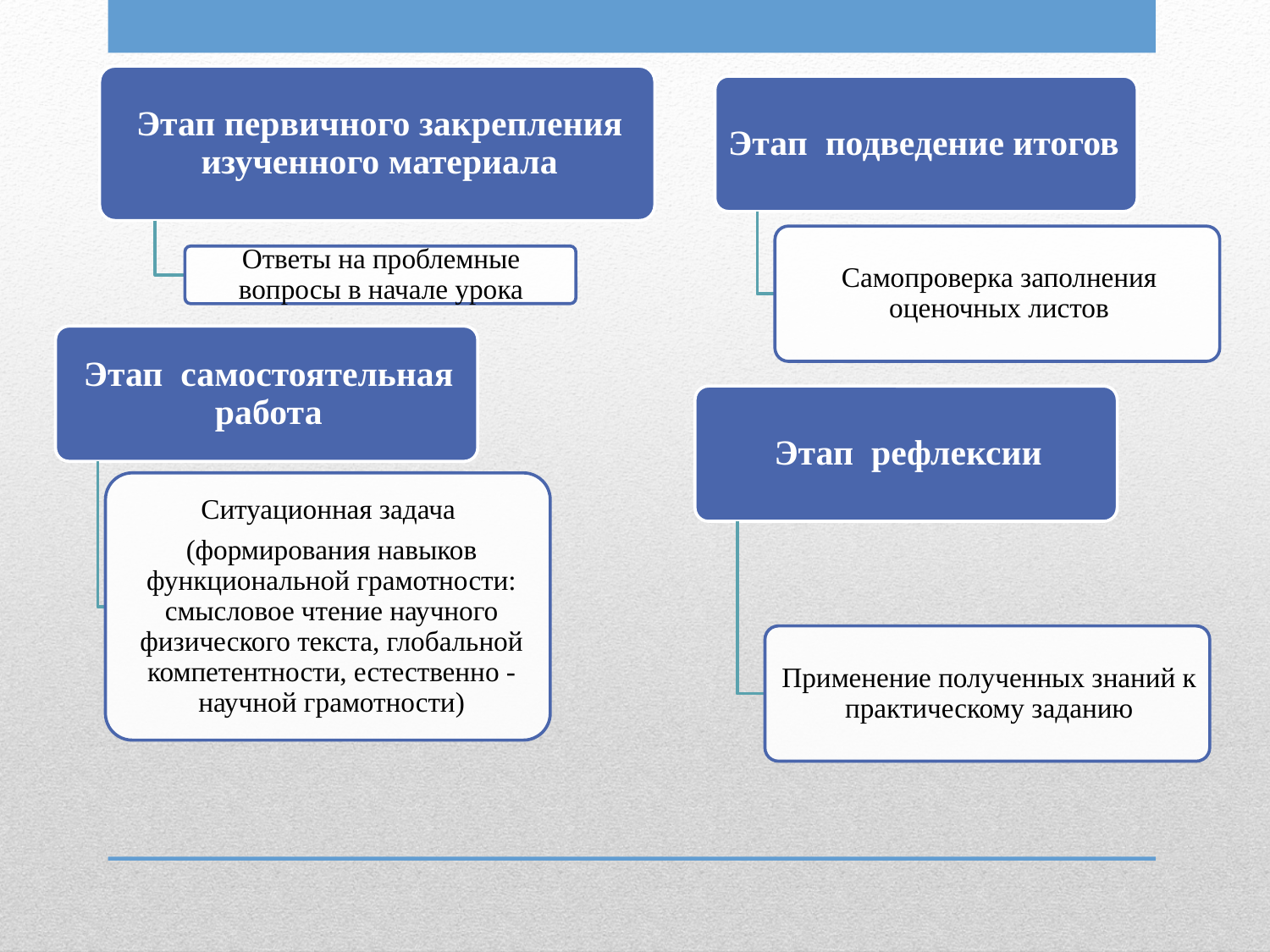

Этап первичного закрепления изученного материала
Ответы на проблемные вопросы в начале урока
Этап  подведение итогов
Самопроверка заполнения оценочных листов
Этап  самостоятельная работа
Ситуационная задача
(формирования навыков функциональной грамотности: смысловое чтение научного физического текста, глобальной компетентности, естественно - научной грамотности)
Этап  рефлексии
Применение полученных знаний к практическому заданию